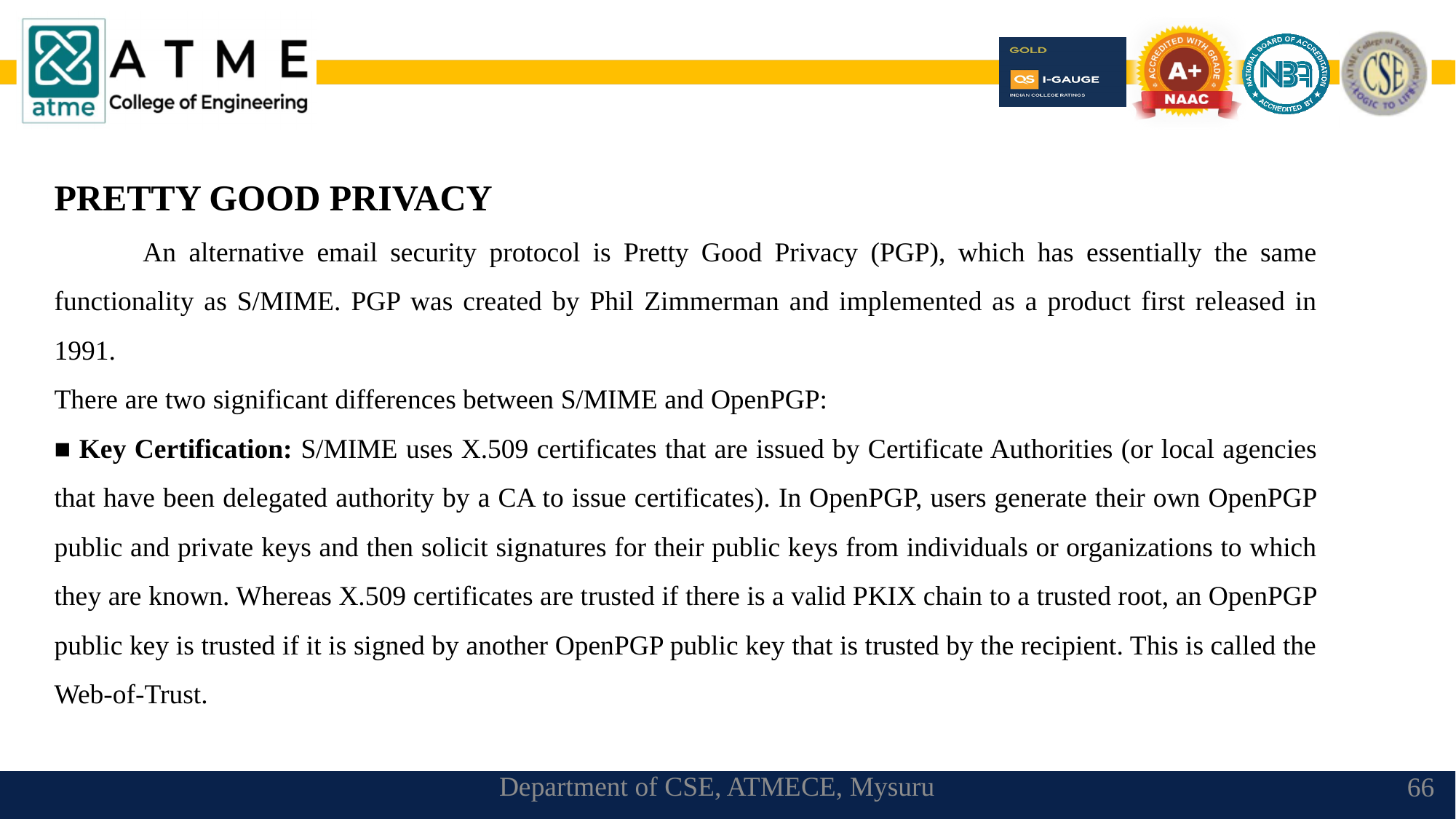

PRETTY GOOD PRIVACY
       An alternative email security protocol is Pretty Good Privacy (PGP), which has essentially the same functionality as S/MIME. PGP was created by Phil Zimmerman and implemented as a product first released in 1991.
There are two significant differences between S/MIME and OpenPGP:
■ Key Certification: S/MIME uses X.509 certificates that are issued by Certificate Authorities (or local agencies that have been delegated authority by a CA to issue certificates). In OpenPGP, users generate their own OpenPGP public and private keys and then solicit signatures for their public keys from individuals or organizations to which they are known. Whereas X.509 certificates are trusted if there is a valid PKIX chain to a trusted root, an OpenPGP public key is trusted if it is signed by another OpenPGP public key that is trusted by the recipient. This is called the Web-of-Trust.
Department of CSE, ATMECE, Mysuru
66